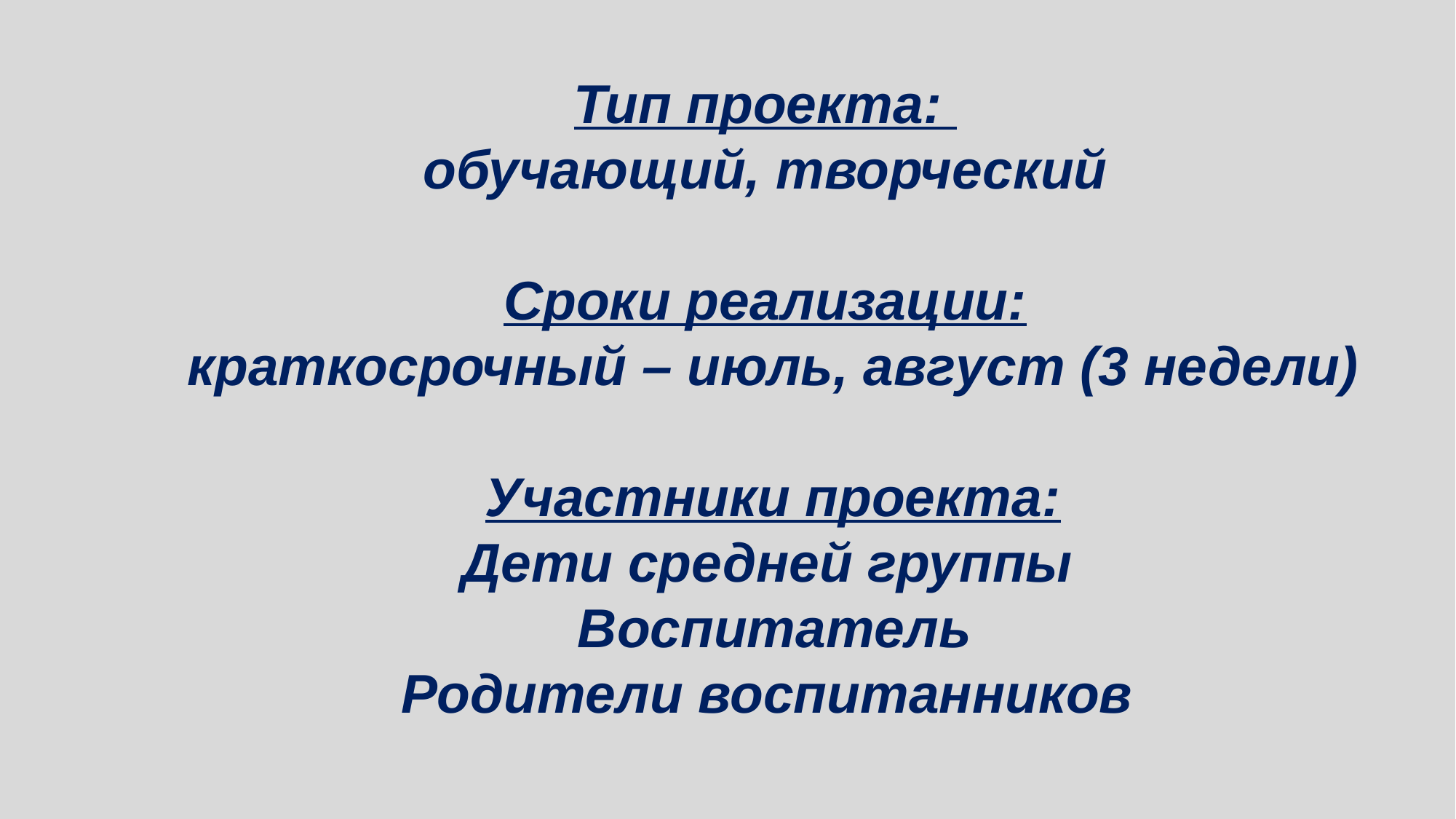

Тип проекта:
     обучающий, творческий

     Сроки реализации:
      краткосрочный – июль, август (3 недели)

      Участники проекта:
  Дети средней группы
   Воспитатель
  Родители воспитанников